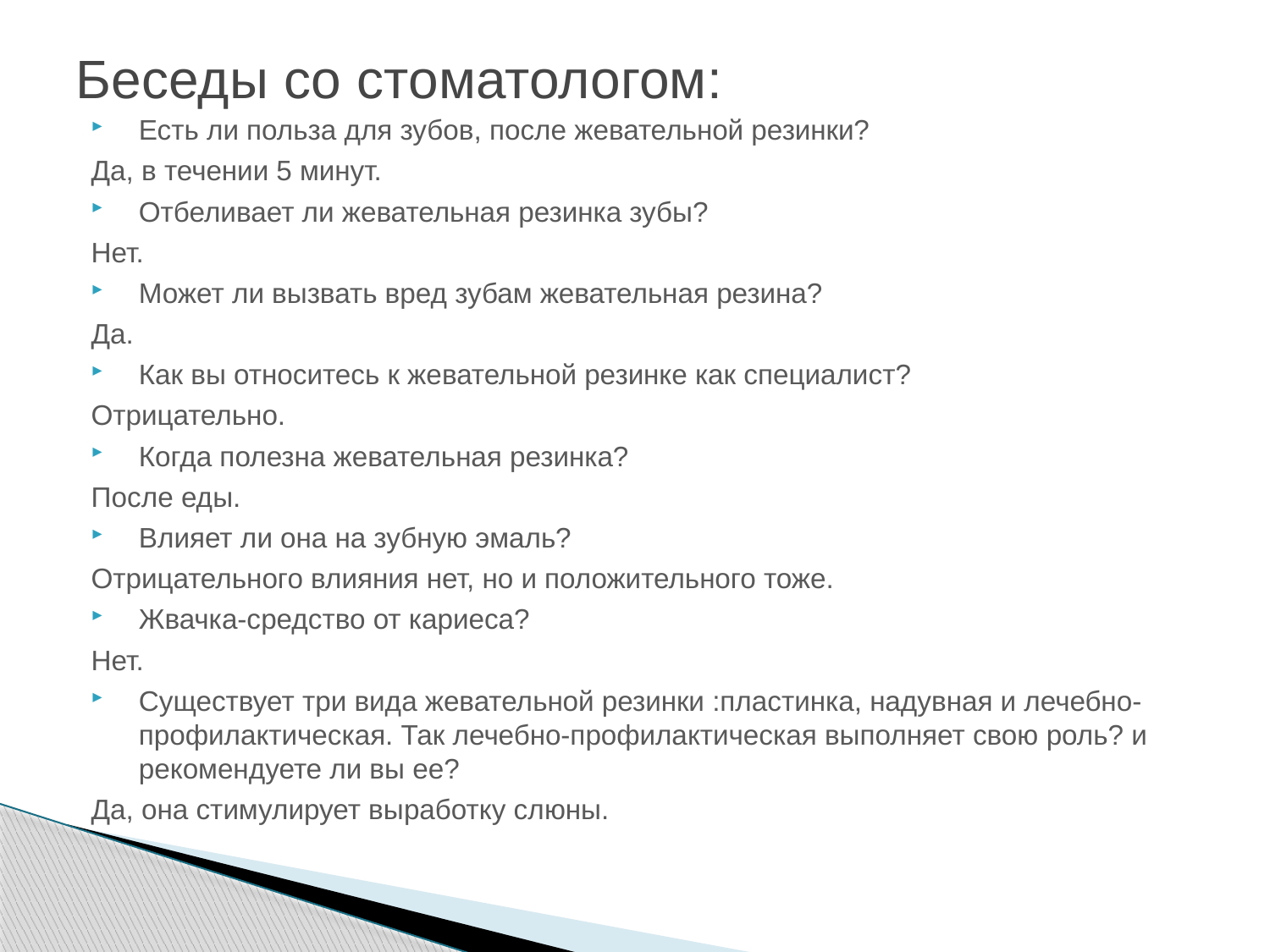

# Беседы со стоматологом:
Есть ли польза для зубов, после жевательной резинки?
Да, в течении 5 минут.
Отбеливает ли жевательная резинка зубы?
Нет.
Может ли вызвать вред зубам жевательная резина?
Да.
Как вы относитесь к жевательной резинке как специалист?
Отрицательно.
Когда полезна жевательная резинка?
После еды.
Влияет ли она на зубную эмаль?
Отрицательного влияния нет, но и положительного тоже.
Жвачка-средство от кариеса?
Нет.
Существует три вида жевательной резинки :пластинка, надувная и лечебно-профилактическая. Так лечебно-профилактическая выполняет свою роль? и рекомендуете ли вы ее?
Да, она стимулирует выработку слюны.